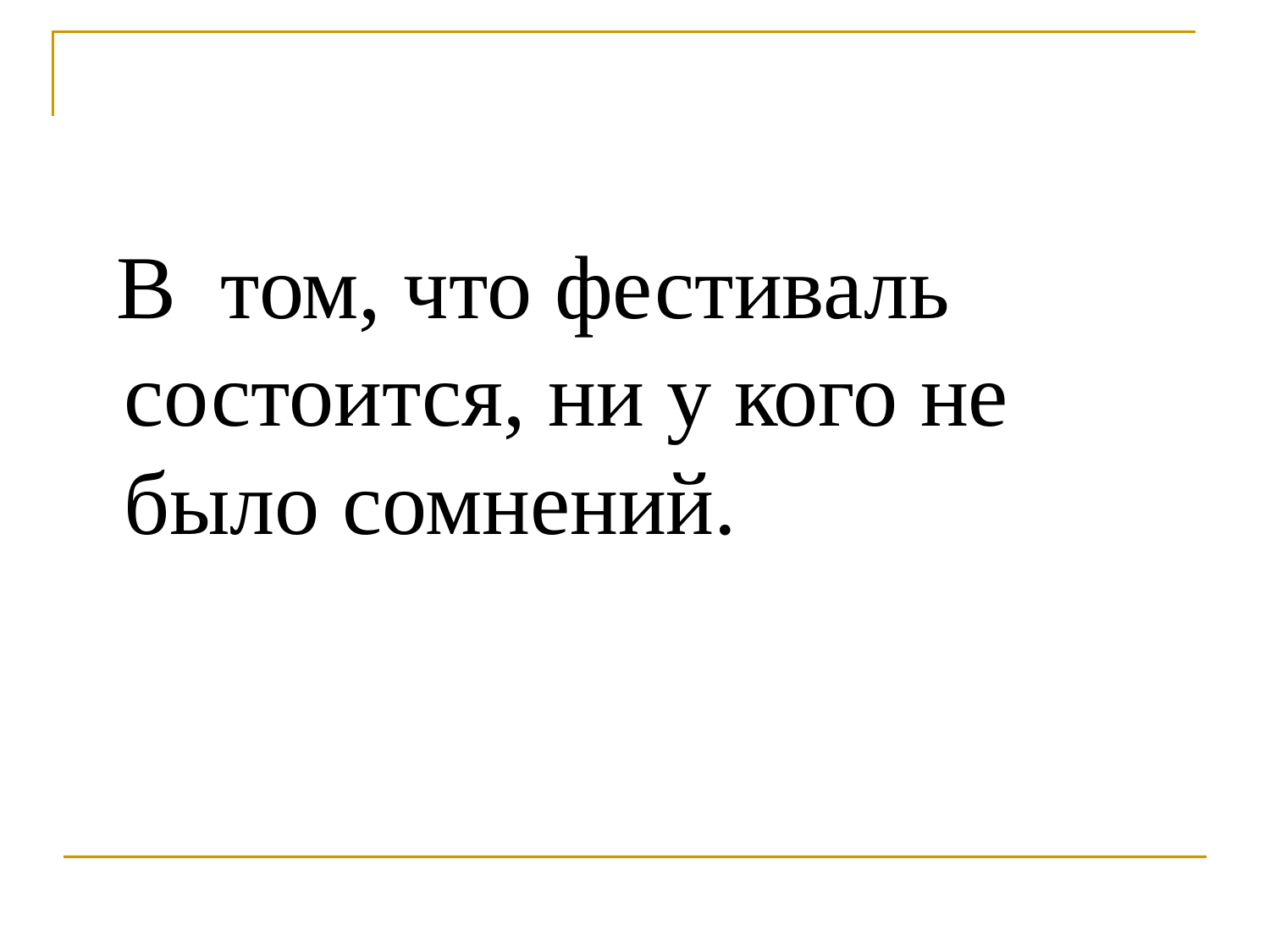

В  том, что фестиваль состоится, ни у кого не было сомнений.